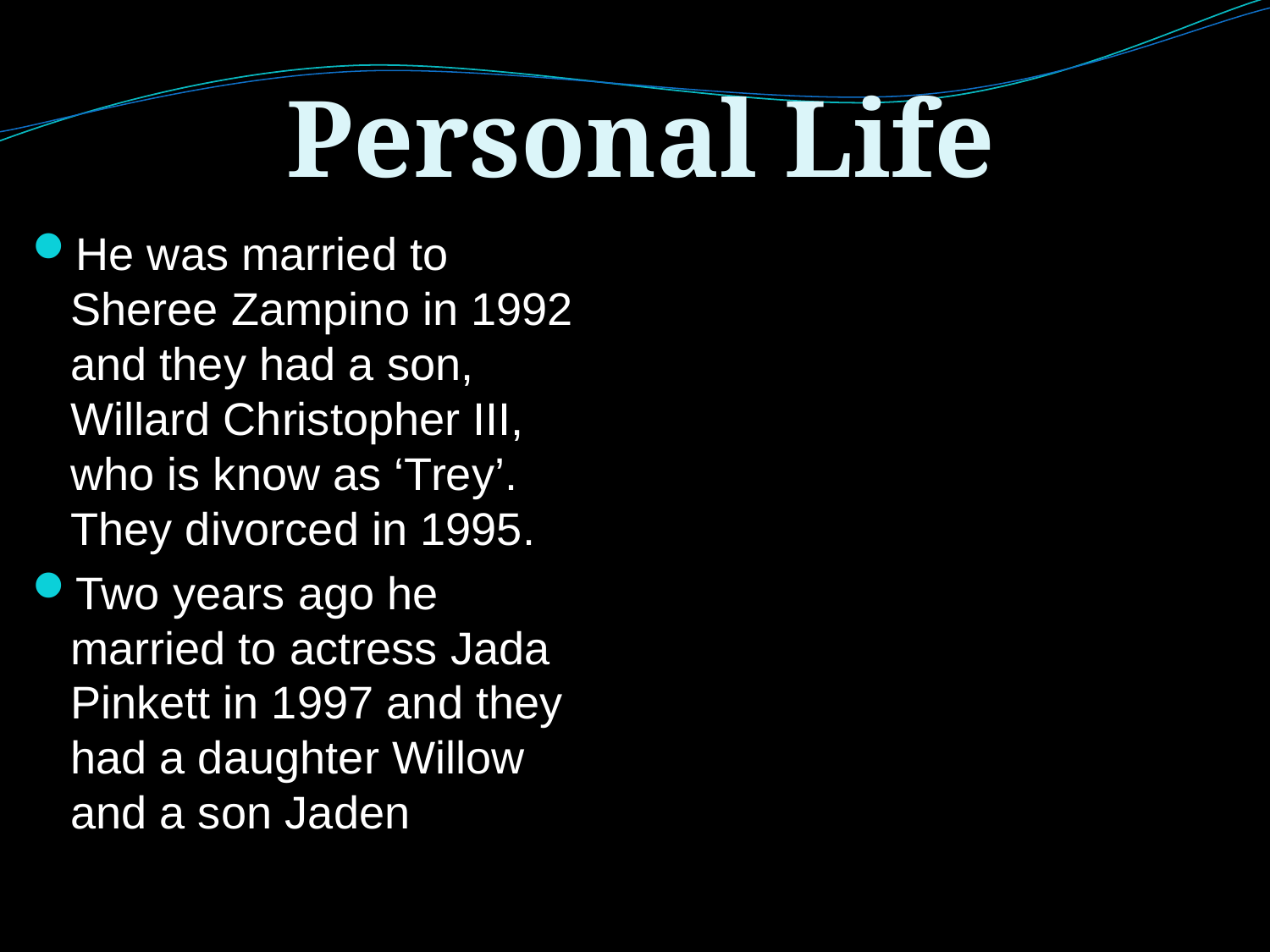

# Personal Life
He was married to Sheree Zampino in 1992 and they had a son, Willard Christopher III, who is know as ‘Trey’. They divorced in 1995.
Two years ago he married to actress Jada Pinkett in 1997 and they had a daughter Willow and a son Jaden